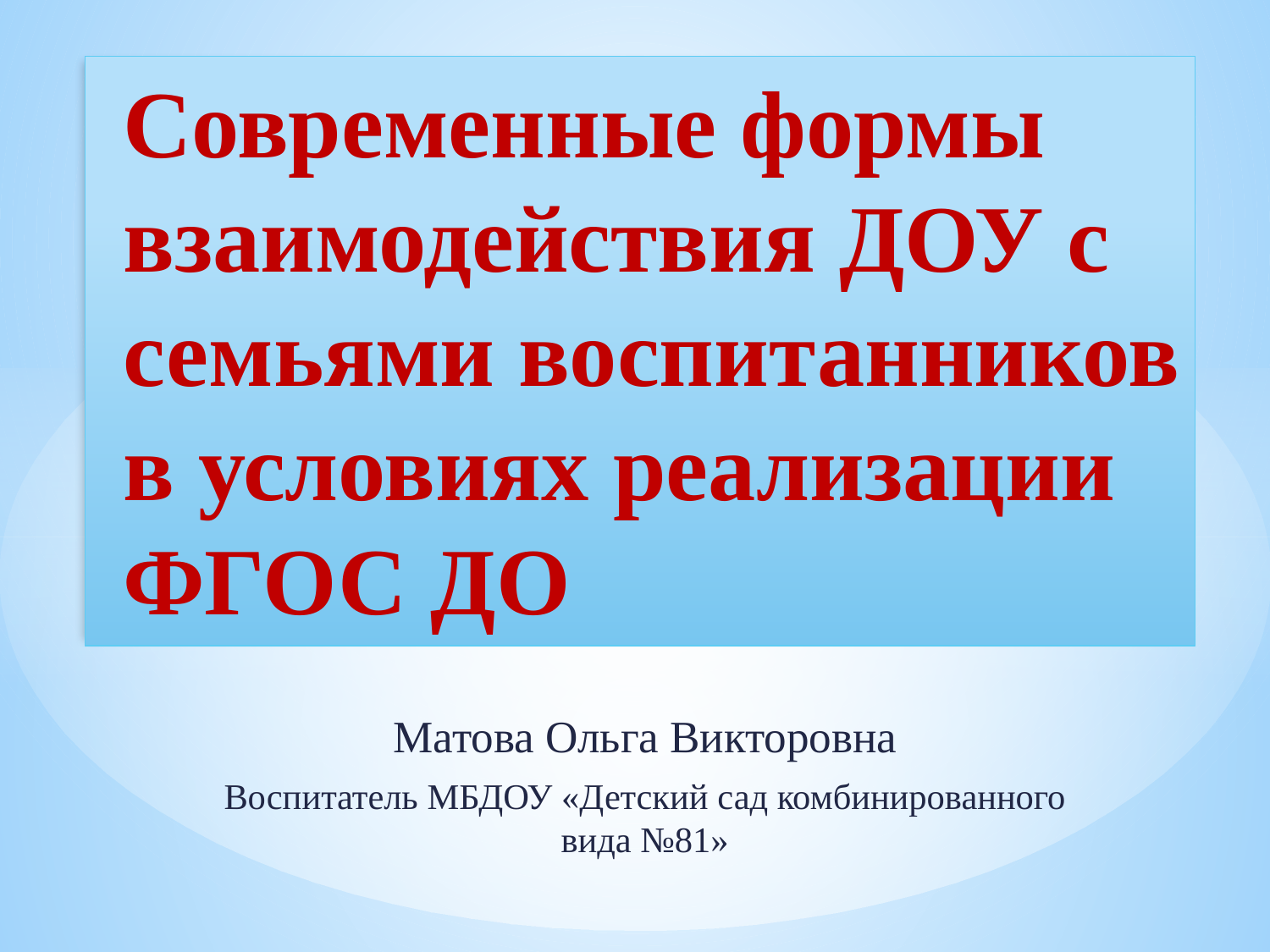

# Современные формы взаимодействия ДОУ с семьями воспитанников в условиях реализации ФГОС ДО
Матова Ольга Викторовна
Воспитатель МБДОУ «Детский сад комбинированного вида №81»